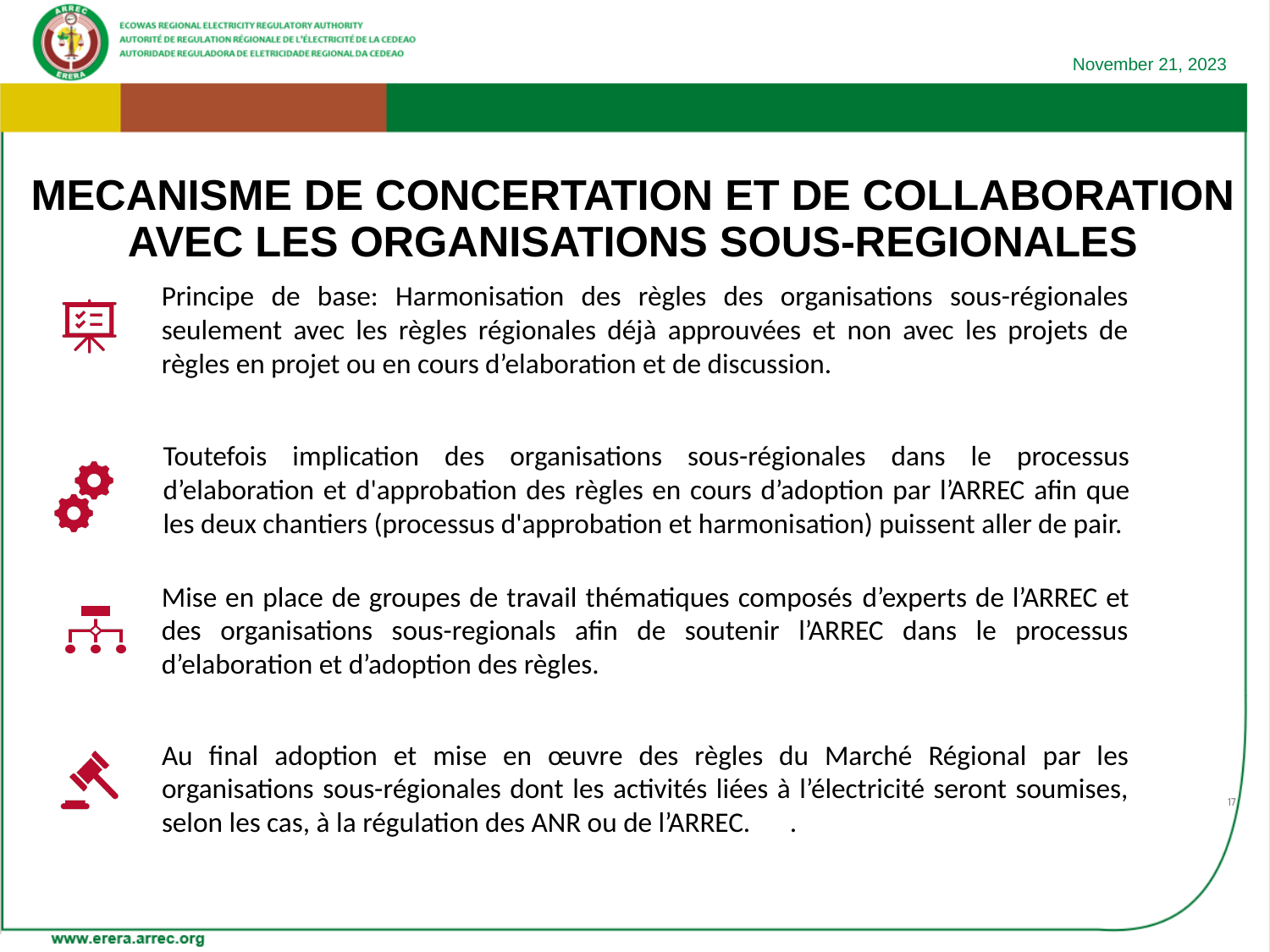

# MECANISME DE CONCERTATION ET DE COLLABORATION AVEC LES ORGANISATIONS SOUS-REGIONALES

Principe de base: Harmonisation des règles des organisations sous-régionales seulement avec les règles régionales déjà approuvées et non avec les projets de règles en projet ou en cours d’elaboration et de discussion.

Toutefois implication des organisations sous-régionales dans le processus d’elaboration et d'approbation des règles en cours d’adoption par l’ARREC afin que les deux chantiers (processus d'approbation et harmonisation) puissent aller de pair.
Mise en place de groupes de travail thématiques composés d’experts de l’ARREC et des organisations sous-regionals afin de soutenir l’ARREC dans le processus d’elaboration et d’adoption des règles.

Au final adoption et mise en œuvre des règles du Marché Régional par les organisations sous-régionales dont les activités liées à l’électricité seront soumises, selon les cas, à la régulation des ANR ou de l’ARREC.      .

17